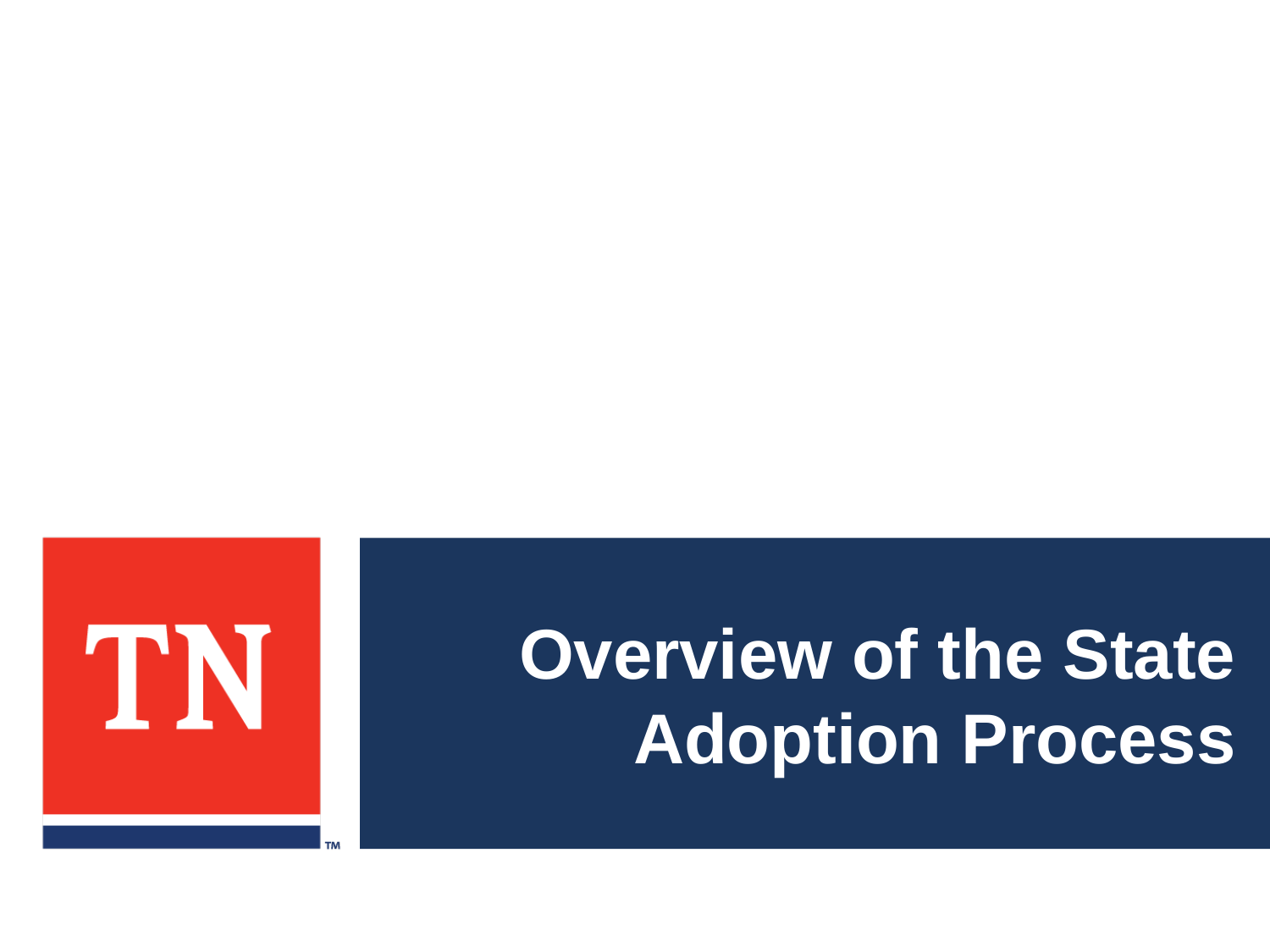

# Overview of the State Adoption Process